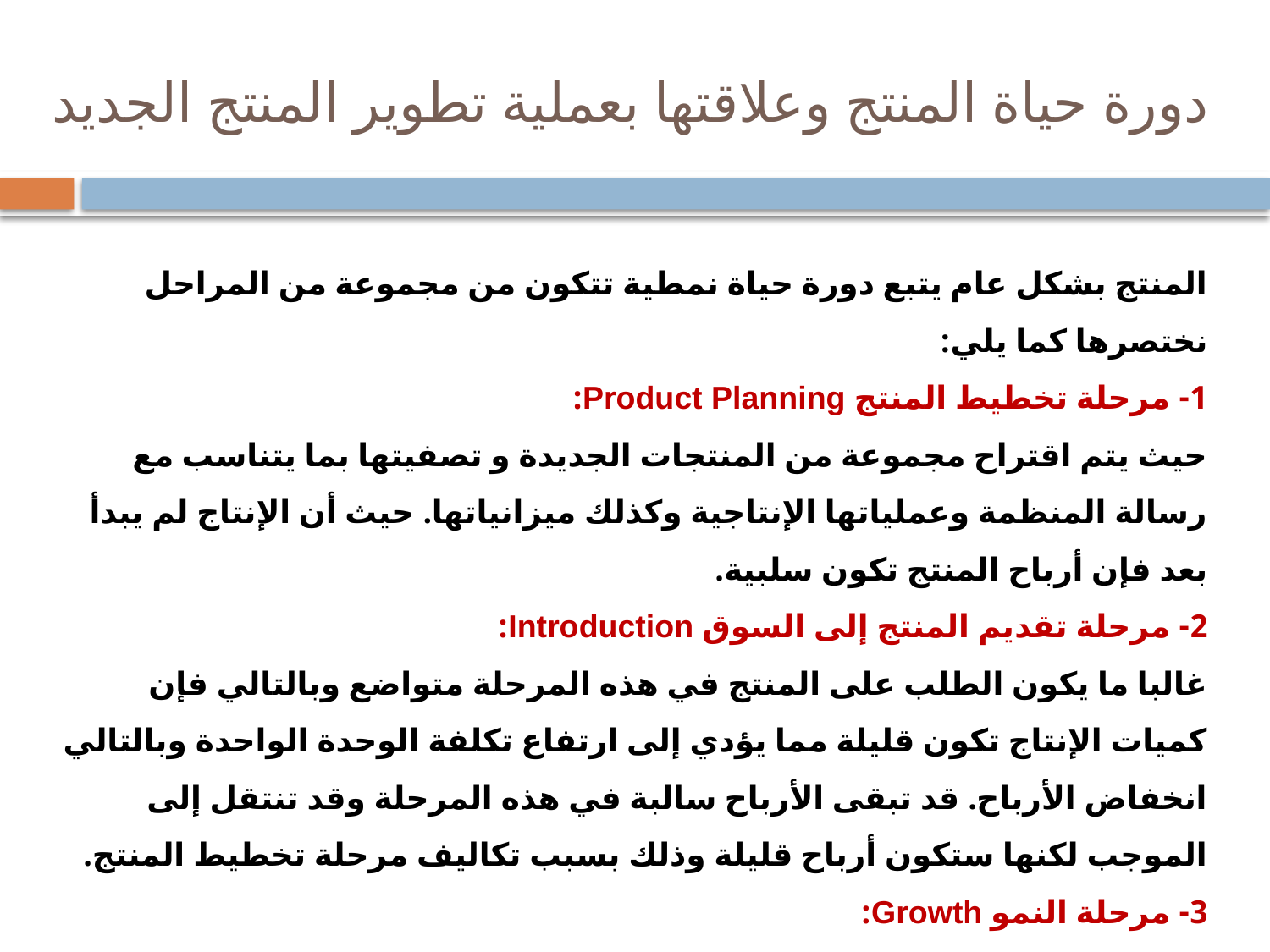

# دورة حياة المنتج وعلاقتها بعملية تطوير المنتج الجديد
المنتج بشكل عام يتبع دورة حياة نمطية تتكون من مجموعة من المراحل نختصرها كما يلي:
1- مرحلة تخطيط المنتج Product Planning:
حيث يتم اقتراح مجموعة من المنتجات الجديدة و تصفيتها بما يتناسب مع رسالة المنظمة وعملياتها الإنتاجية وكذلك ميزانياتها. حيث أن الإنتاج لم يبدأ بعد فإن أرباح المنتج تكون سلبية.
2- مرحلة تقديم المنتج إلى السوق Introduction:
غالبا ما يكون الطلب على المنتج في هذه المرحلة متواضع وبالتالي فإن كميات الإنتاج تكون قليلة مما يؤدي إلى ارتفاع تكلفة الوحدة الواحدة وبالتالي انخفاض الأرباح. قد تبقى الأرباح سالبة في هذه المرحلة وقد تنتقل إلى الموجب لكنها ستكون أرباح قليلة وذلك بسبب تكاليف مرحلة تخطيط المنتج.
3- مرحلة النمو Growth:
يزداد قبول المستهلكين للمنتج وبالتالي يزاد الطلب على المنتج بشكل سريع وعلية فان الأرباح ترتفع بشكل ملحوظ.